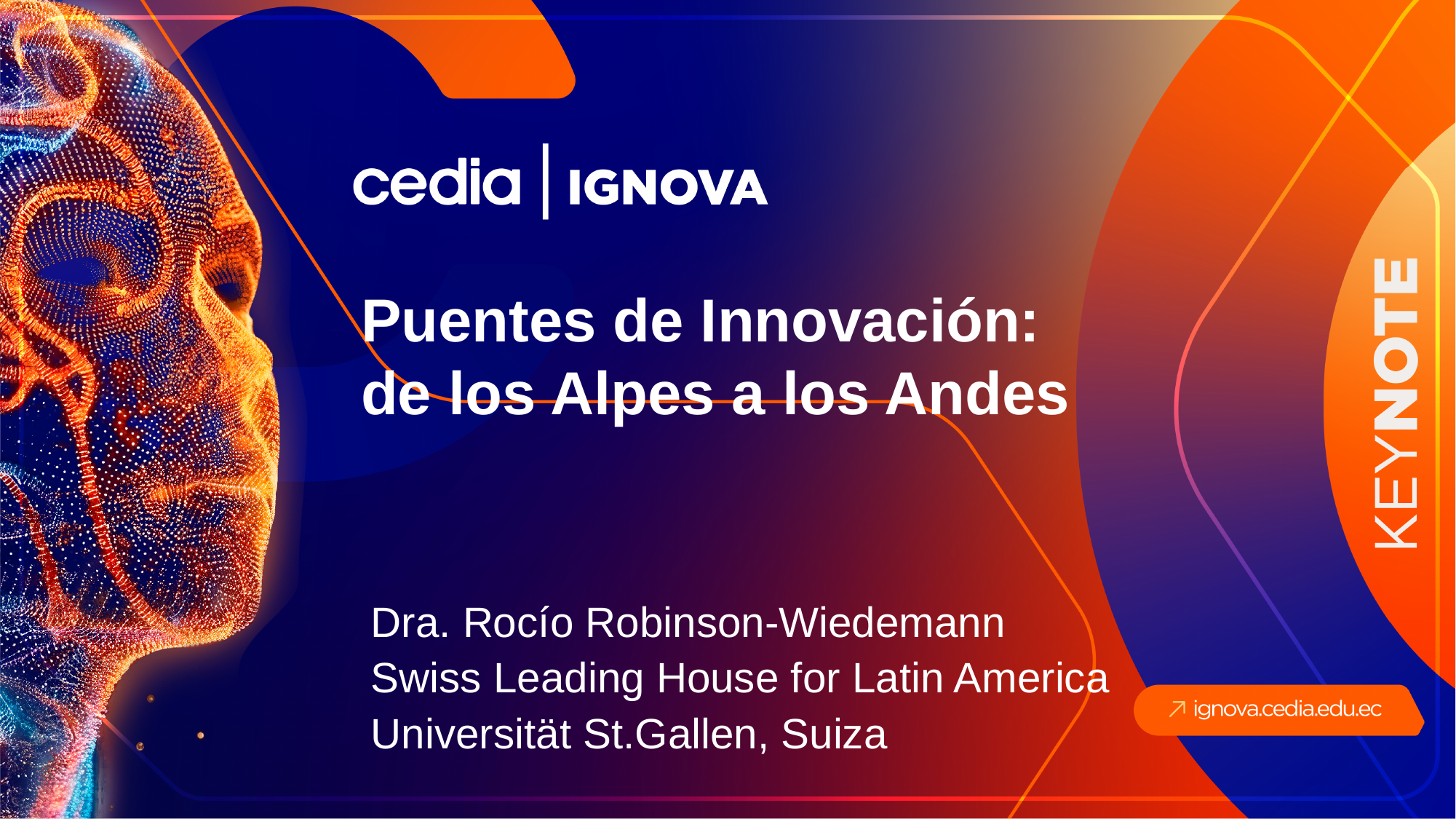

Puentes de Innovación:
de los Alpes a los Andes

Dra. Rocío Robinson-Wiedemann
Swiss Leading House for Latin America
Universität St.Gallen, Suiza